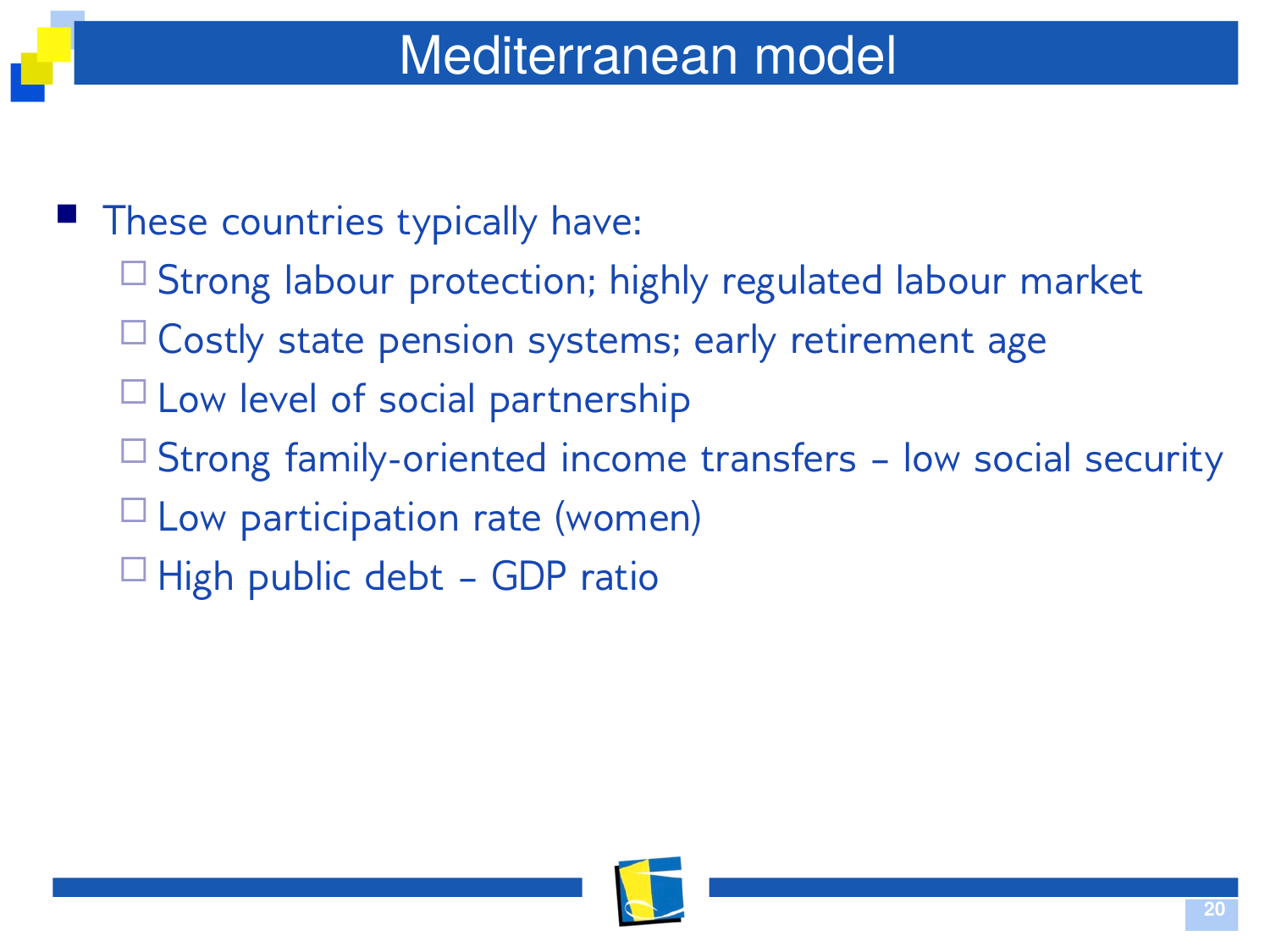

# Mediterranean model
These countries typically have:
Strong labour protection; highly regulated labour market
Costly state pension systems; early retirement age
Low level of social partnership
Strong family-oriented income transfers – low social security
Low participation rate (women)
High public debt – GDP ratio

20